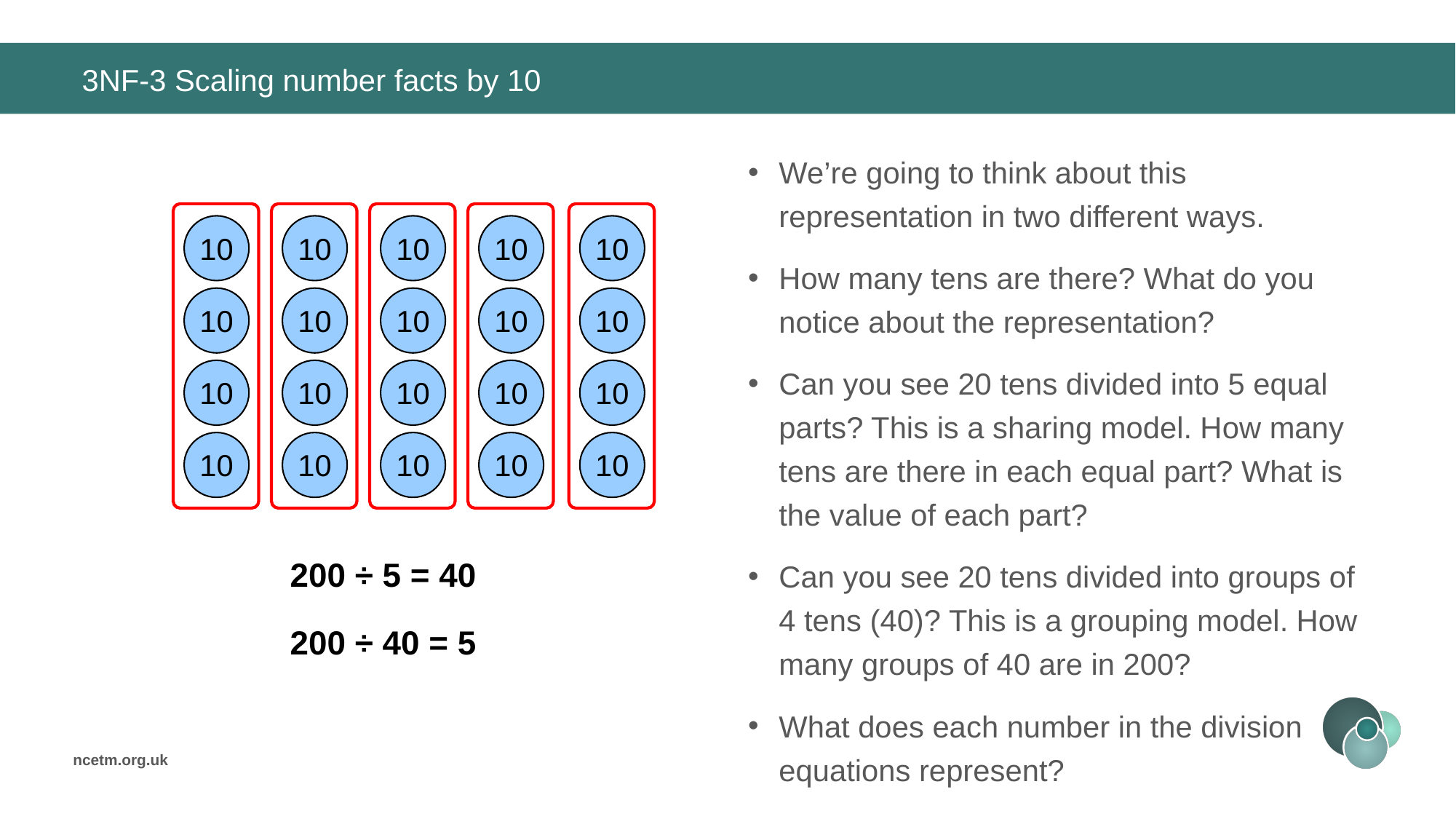

# 3NF-3 Scaling number facts by 10
We’re going to think about this representation in two different ways.
How many tens are there? What do you notice about the representation?
Can you see 20 tens divided into 5 equal parts? This is a sharing model. How many tens are there in each equal part? What is the value of each part?
Can you see 20 tens divided into groups of 4 tens (40)? This is a grouping model. How many groups of 40 are in 200?
What does each number in the division equations represent?

10

10

10

10

10

10

10

10

10

10

10

10

10

10

10

10

10

10

10

10
200 ÷ 5 = 40
200 ÷ 40 = 5